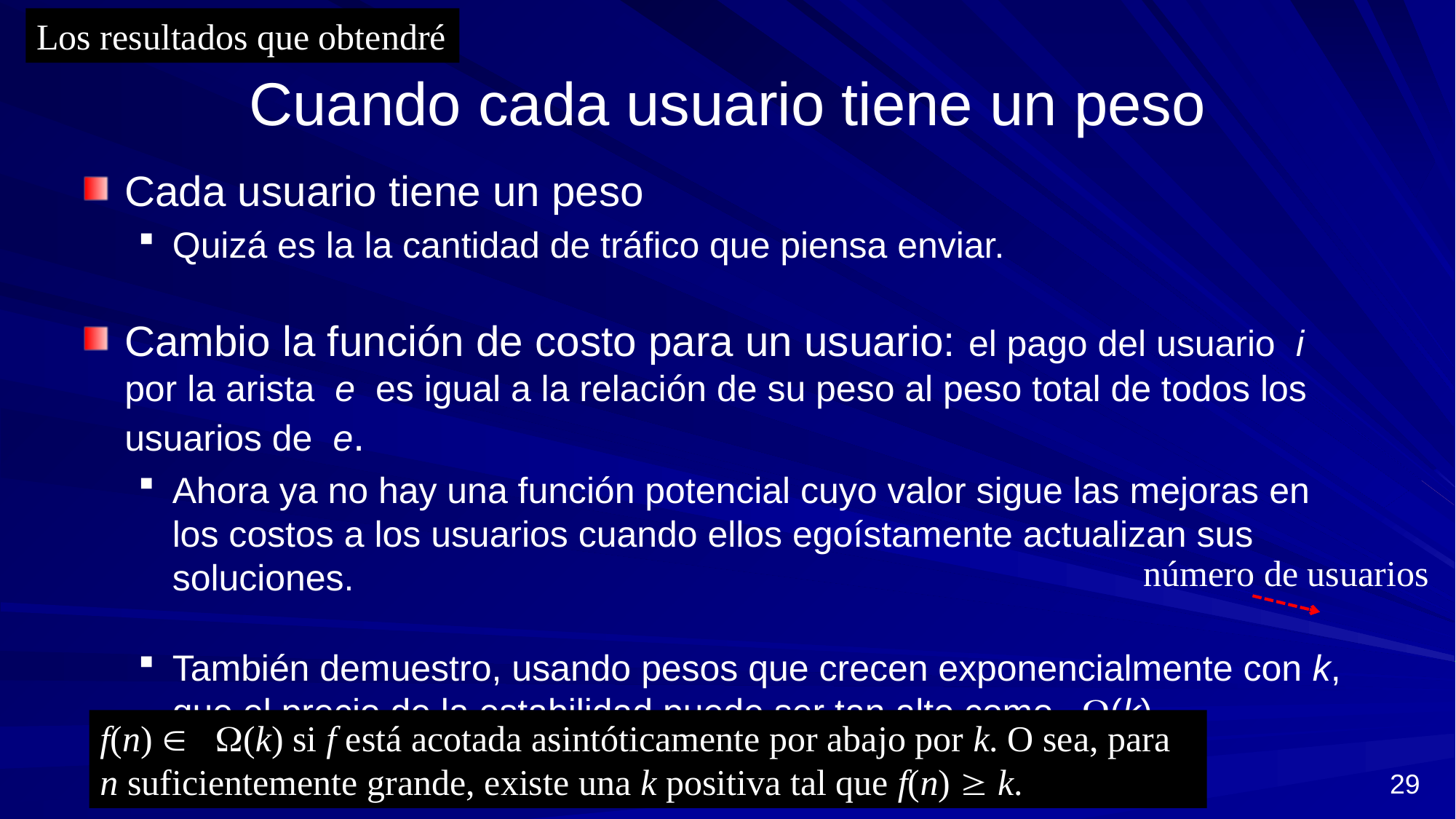

Los resultados que obtendré
# Cuando cada usuario tiene un peso
Cada usuario tiene un peso
Quizá es la la cantidad de tráfico que piensa enviar.

Cambio la función de costo para un usuario: el pago del usuario  i  por la arista  e  es igual a la relación de su peso al peso total de todos los usuarios de  e.
Ahora ya no hay una función potencial cuyo valor sigue las mejoras en los costos a los usuarios cuando ellos egoístamente actualizan sus soluciones.

También demuestro, usando pesos que crecen exponencialmente con k, que el precio de la estabilidad puede ser tan alto como  Ω(k).
número de usuarios
f(n) ∈  Ω(k) si f está acotada asintóticamente por abajo por k. O sea, para n suficientemente grande, existe una k positiva tal que f(n) ≥ k.
29